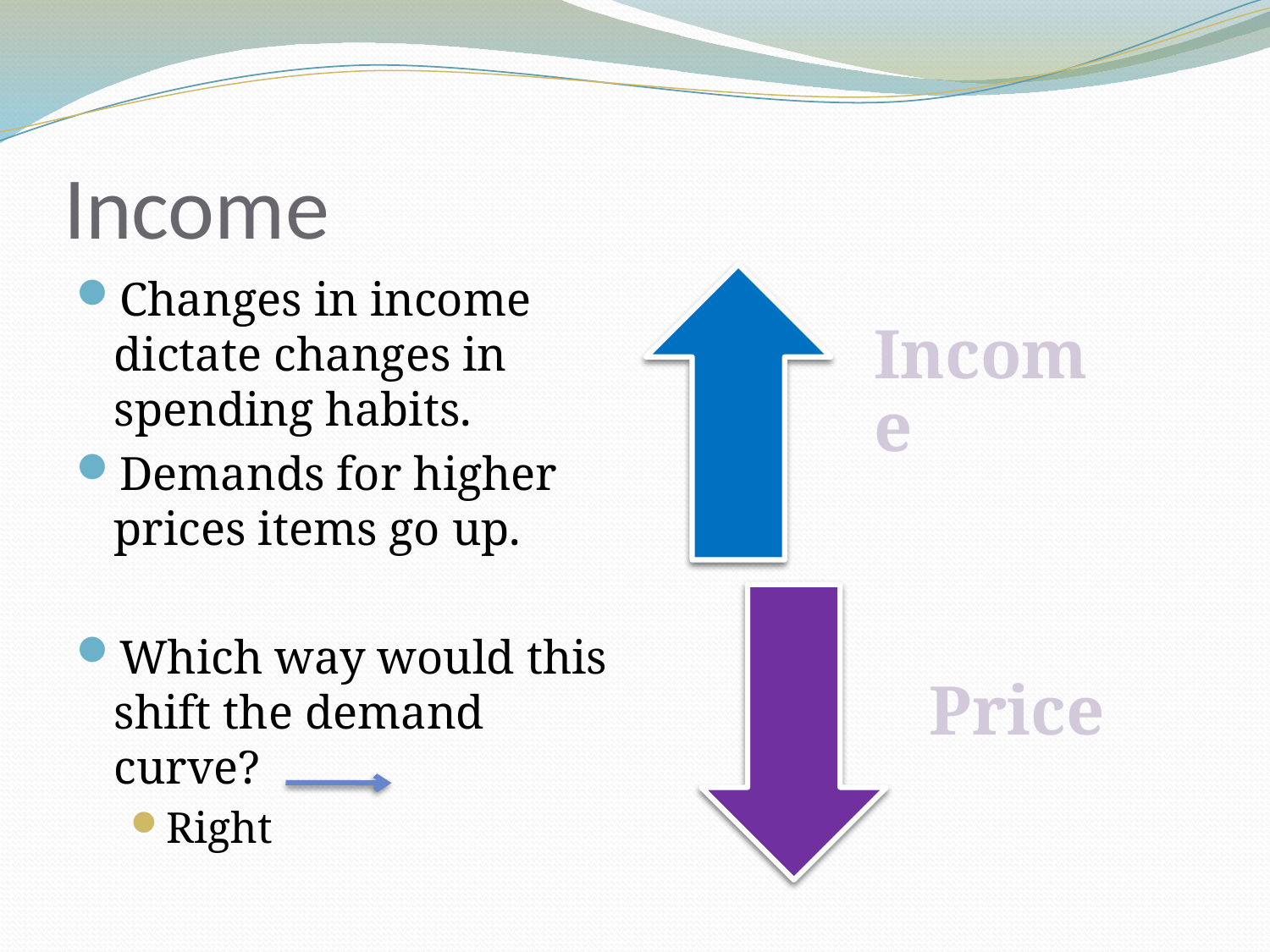

# Income
Changes in income dictate changes in spending habits.
Demands for higher prices items go up.

Which way would this shift the demand curve?
Right
Income
Price